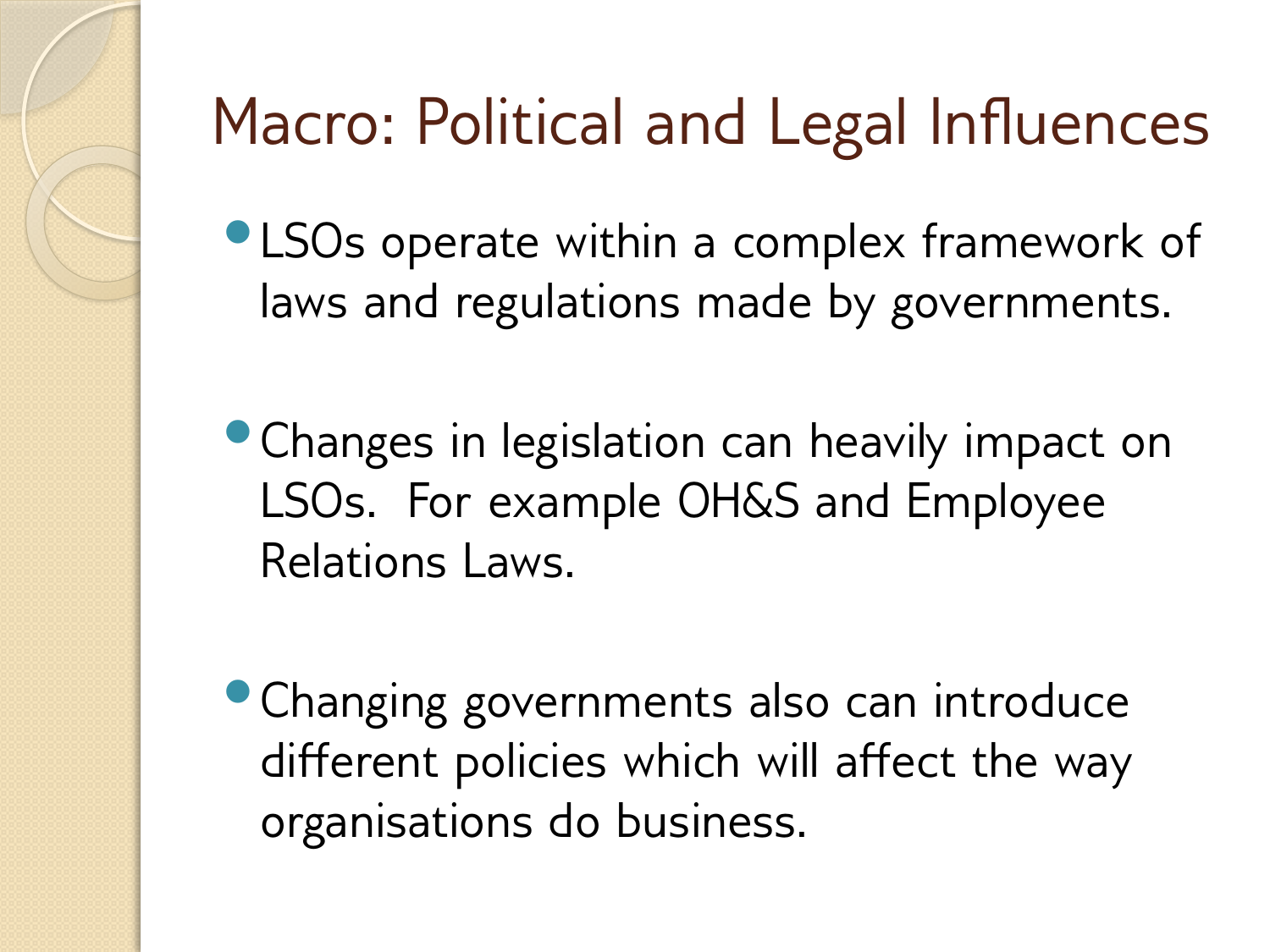

# Macro: Political and Legal Influences
LSOs operate within a complex framework of laws and regulations made by governments.

Changes in legislation can heavily impact on LSOs.  For example OH&S and Employee Relations Laws.

Changing governments also can introduce different policies which will affect the way organisations do business.